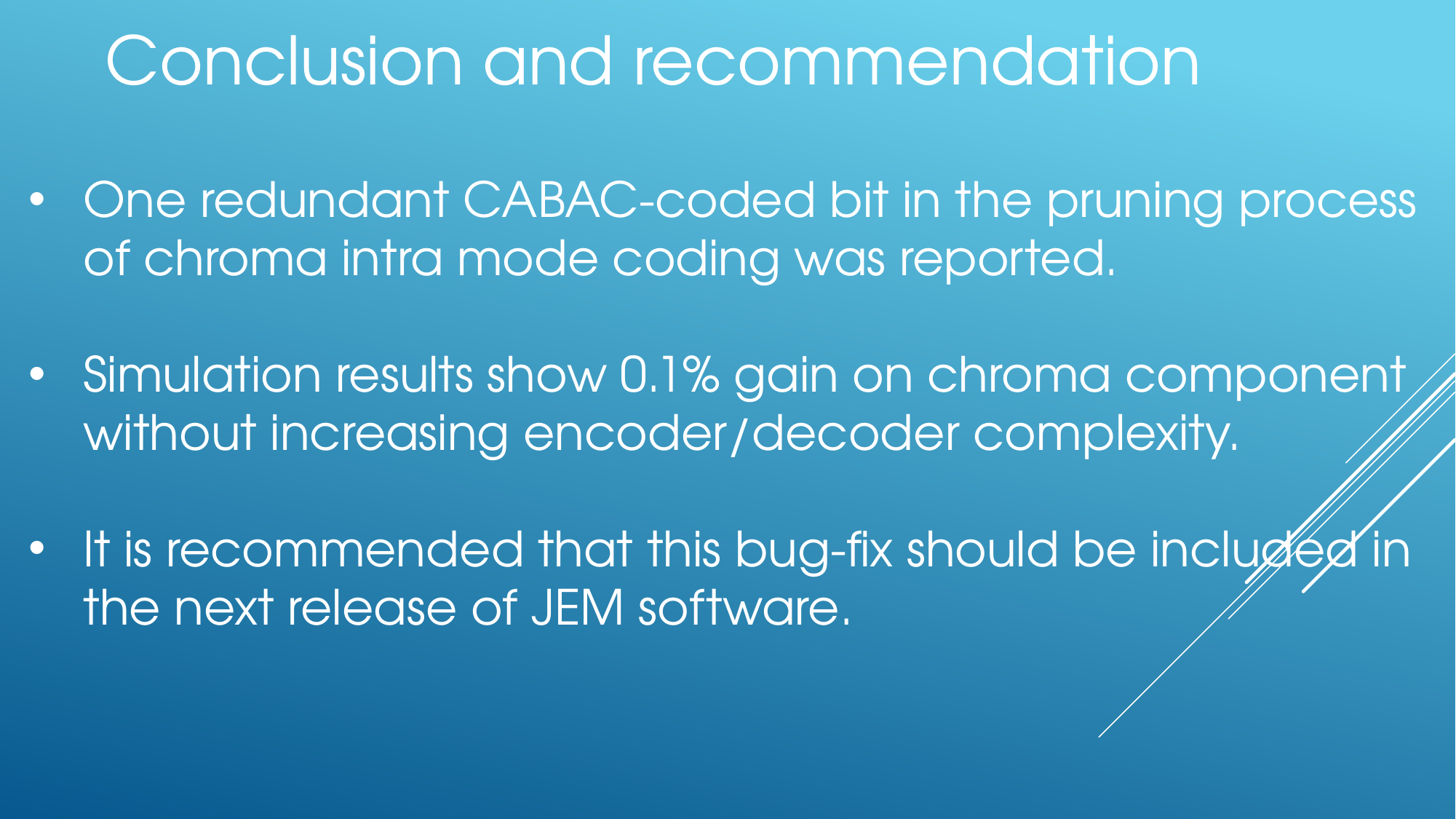

Conclusion and recommendation
One redundant CABAC-coded bit in the pruning process of chroma intra mode coding was reported.

Simulation results show 0.1% gain on chroma component without increasing encoder/decoder complexity.

It is recommended that this bug-fix should be included in the next release of JEM software.